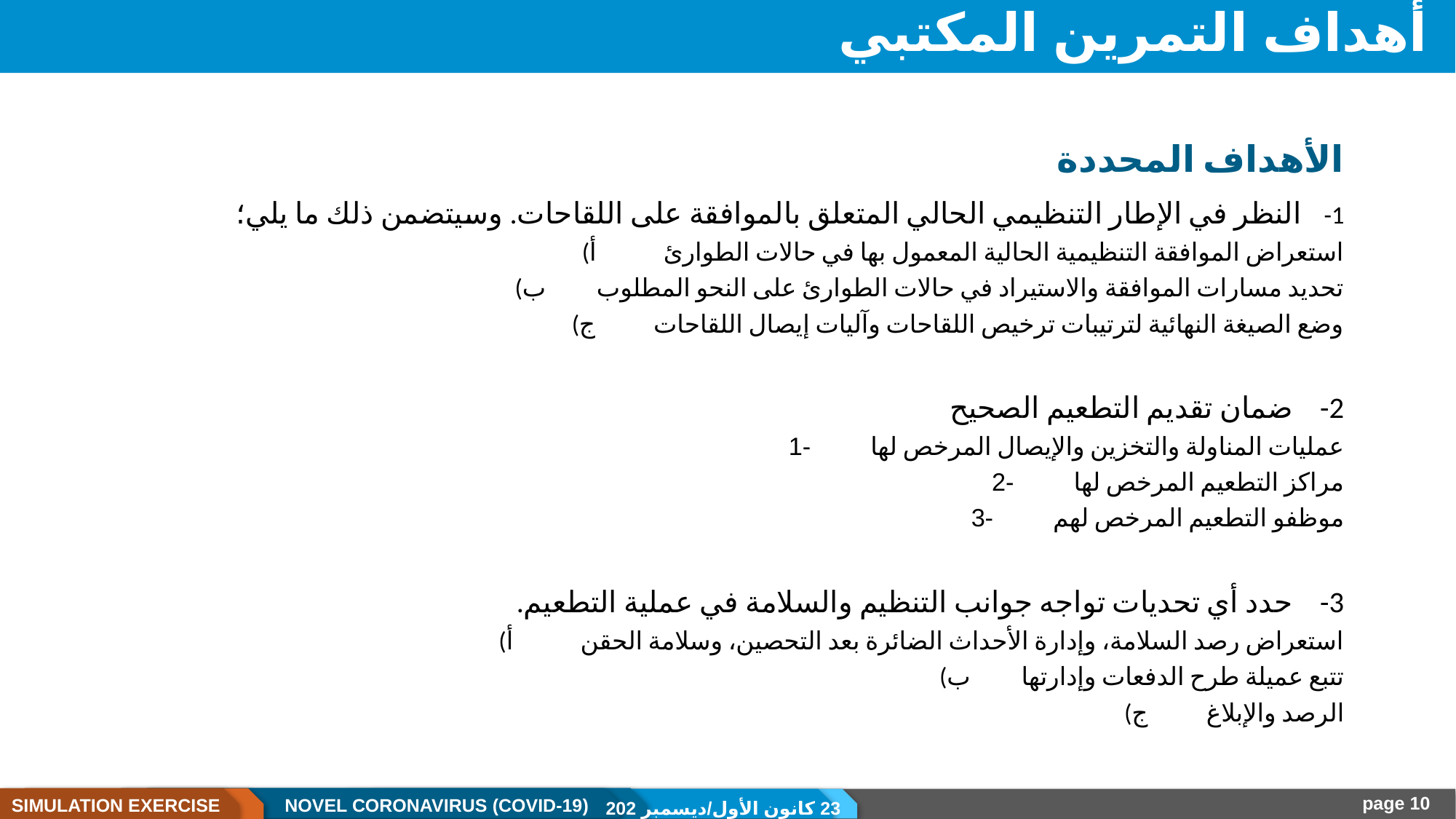

# أهداف التمرين المكتبي
الأهداف المحددة
1-    النظر في الإطار التنظيمي الحالي المتعلق بالموافقة على اللقاحات. وسيتضمن ذلك ما يلي؛
أ)	استعراض الموافقة التنظيمية الحالية المعمول بها في حالات الطوارئ
ب)	تحديد مسارات الموافقة والاستيراد في حالات الطوارئ على النحو المطلوب
ج)	وضع الصيغة النهائية لترتيبات ترخيص اللقاحات وآليات إيصال اللقاحات

2-    ضمان تقديم التطعيم الصحيح
1-	عمليات المناولة والتخزين والإيصال المرخص لها
2-	مراكز التطعيم المرخص لها
3-	موظفو التطعيم المرخص لهم

3-    حدد أي تحديات تواجه جوانب التنظيم والسلامة في عملية التطعيم.
أ)	استعراض رصد السلامة، وإدارة الأحداث الضائرة بعد التحصين، وسلامة الحقن
ب)	تتبع عميلة طرح الدفعات وإدارتها
ج)	الرصد والإبلاغ

23 كانون الأول/ديسمبر 202